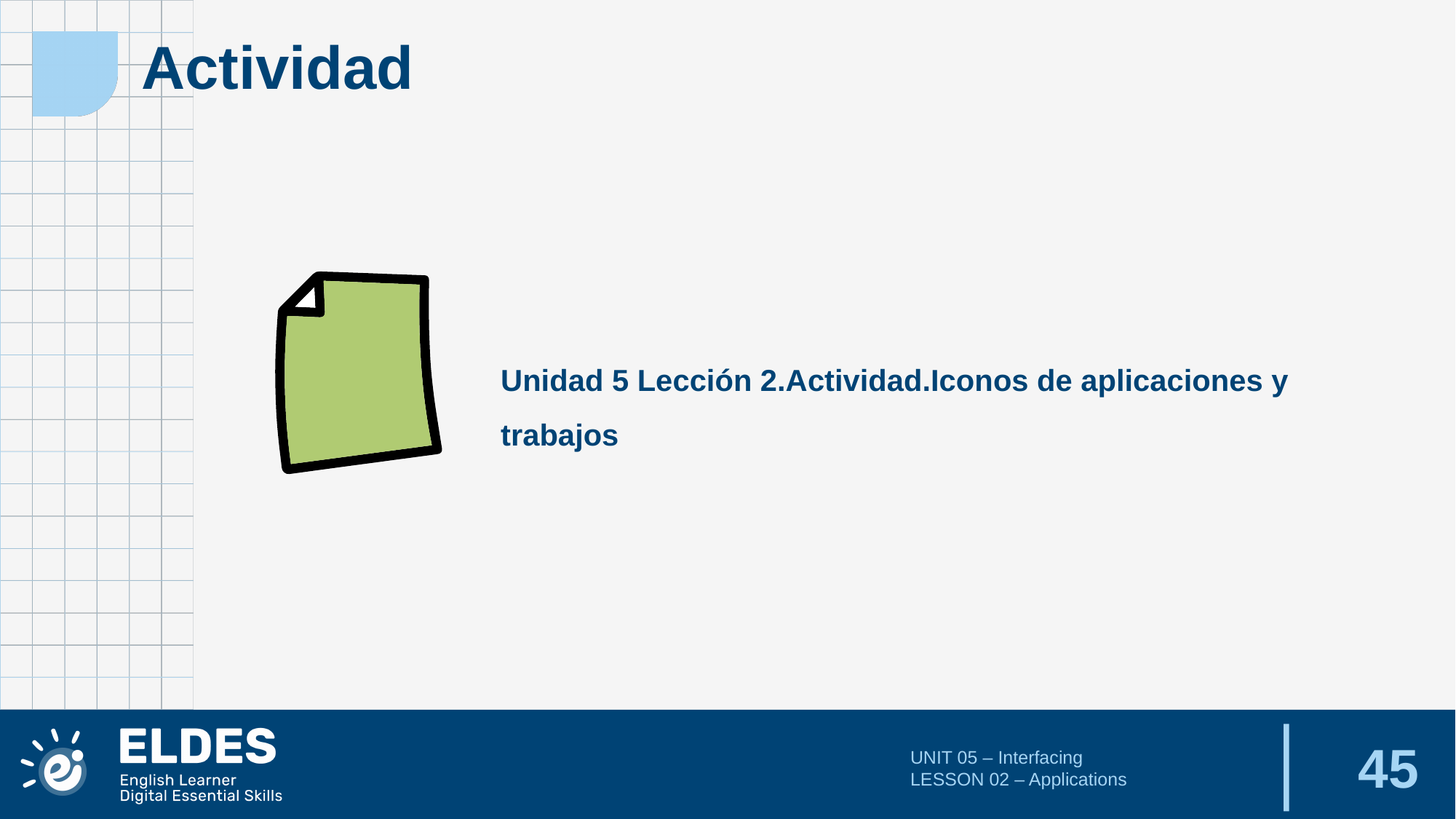

Actividad

Unidad 5 Lección 2.Actividad.Iconos de aplicaciones y trabajos
45
UNIT 05 – Interfacing
LESSON 02 – Applications